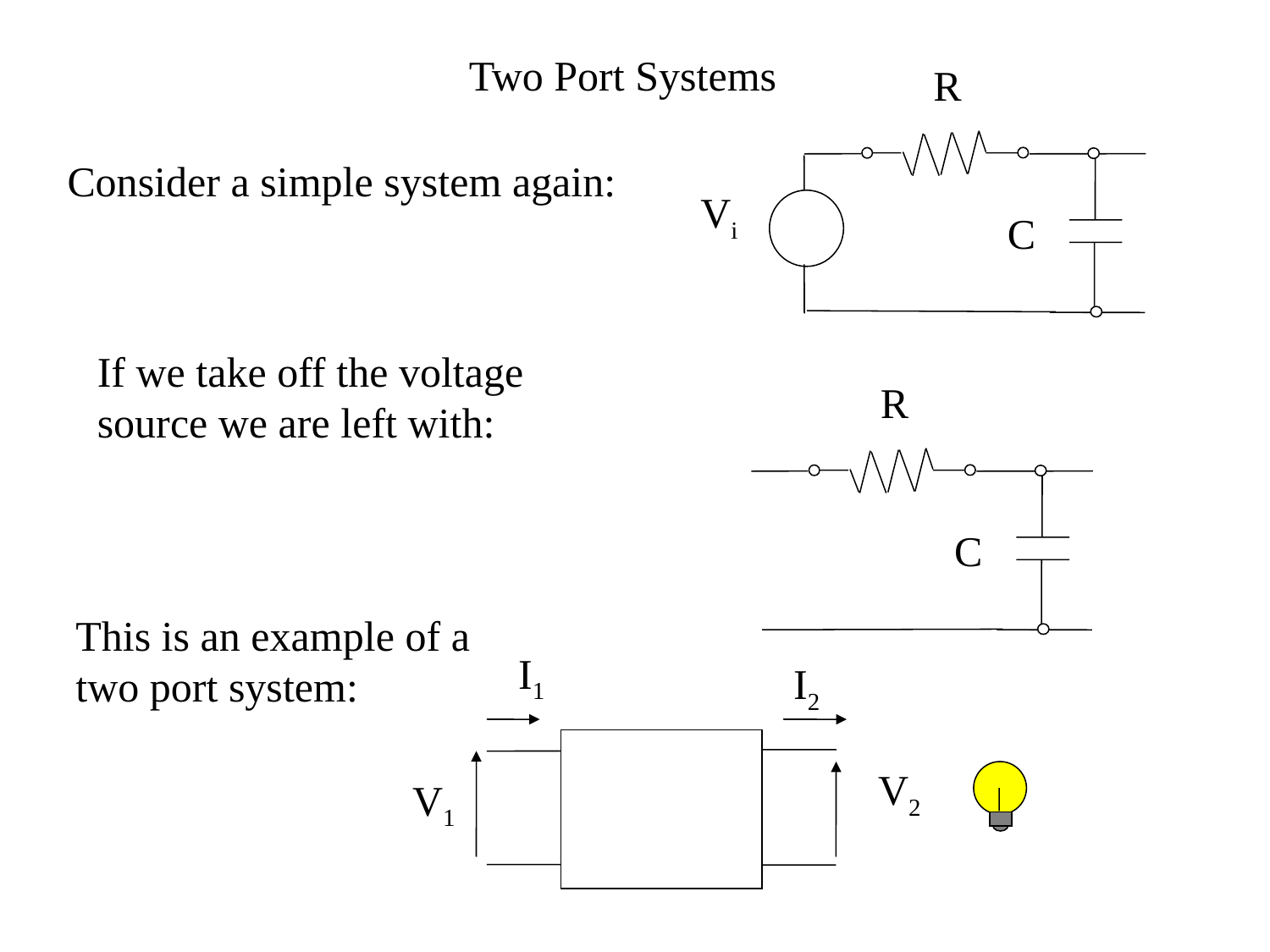

Two Port Systems
R

Consider a simple system again:

Vi

C

If we take off the voltage
source we are left with:
R

C

This is an example of a
two port system:

I1
I2

V2

V1